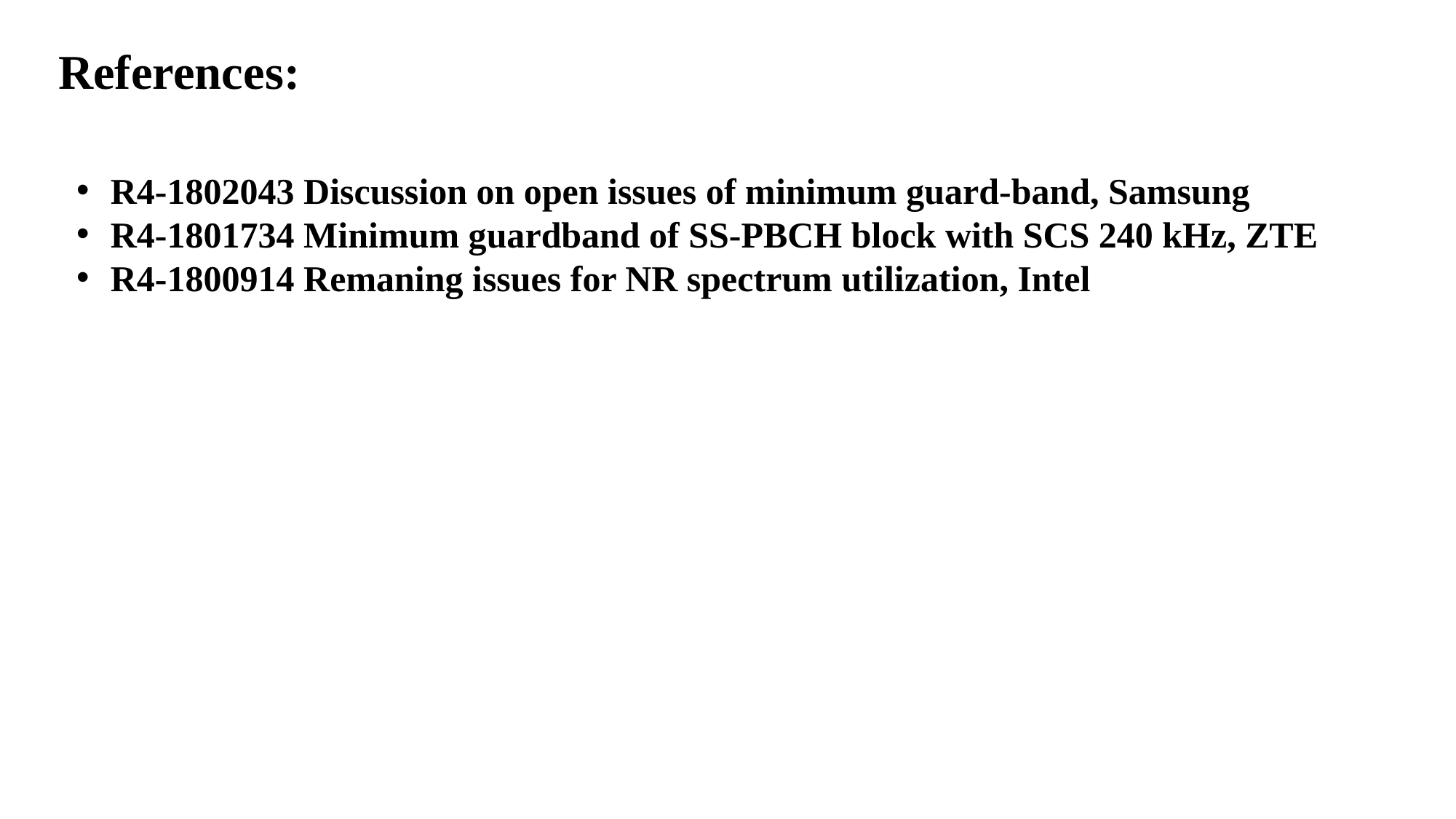

References:

R4-1802043 Discussion on open issues of minimum guard-band, Samsung
R4-1801734 Minimum guardband of SS-PBCH block with SCS 240 kHz, ZTE
R4-1800914 Remaning issues for NR spectrum utilization, Intel